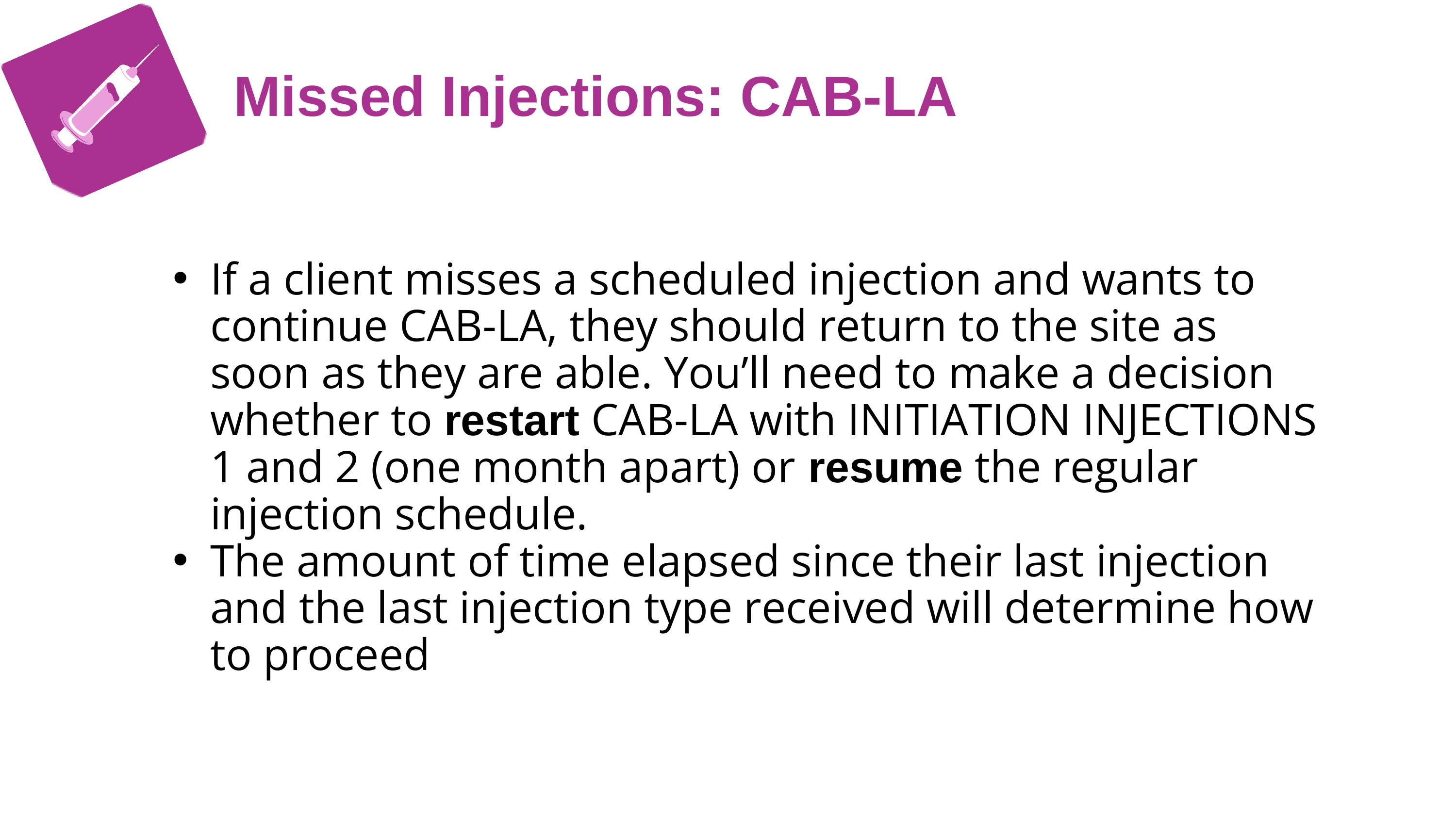

C
Missed Injections: CAB-LA
If a client misses a scheduled injection and wants to continue CAB-LA, they should return to the site as soon as they are able. You’ll need to make a decision whether to restart CAB-LA with INITIATION INJECTIONS 1 and 2 (one month apart) or resume the regular injection schedule.
The amount of time elapsed since their last injection and the last injection type received will determine how to proceed